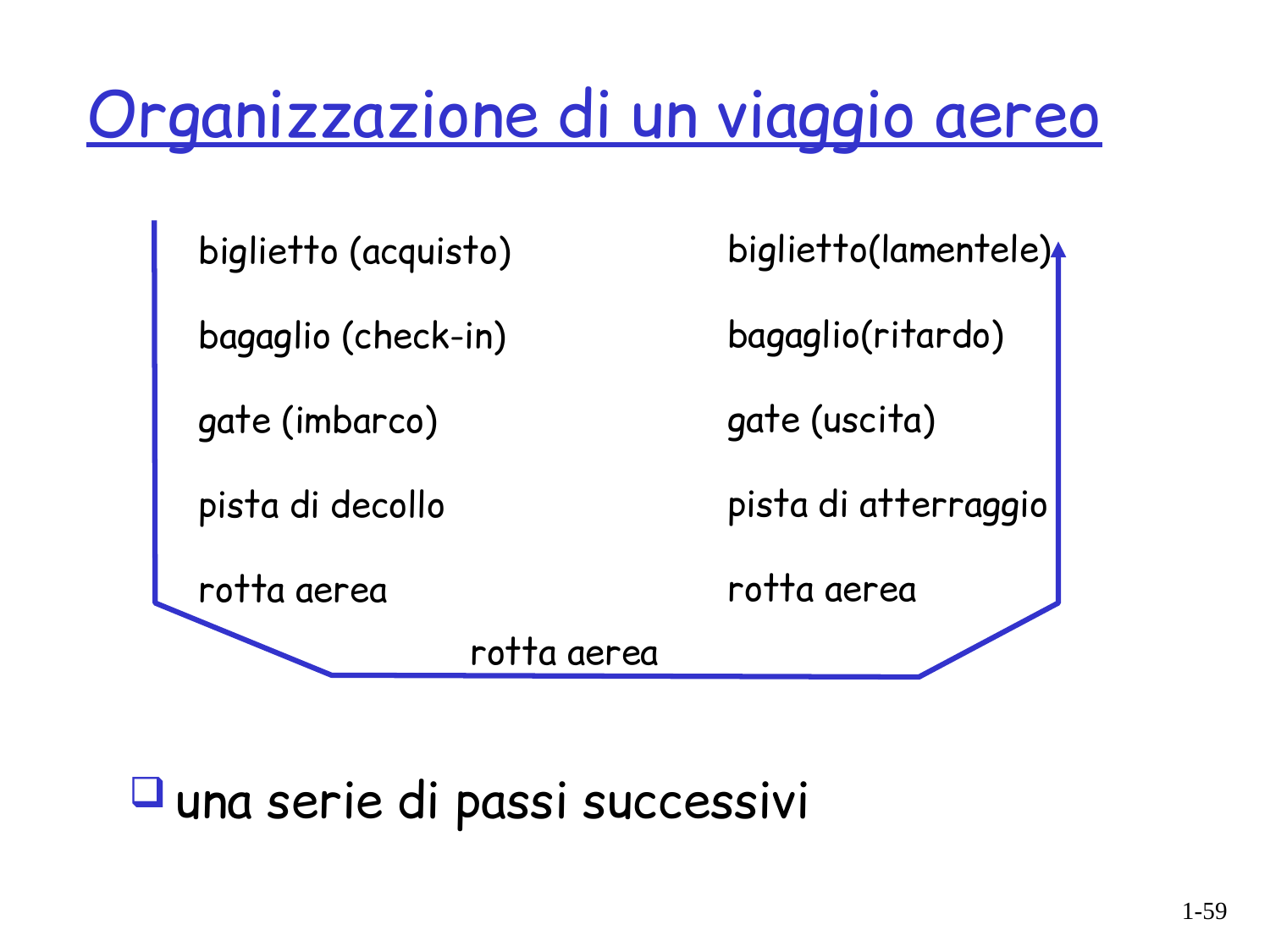

# Organizzazione di un viaggio aereo

biglietto(lamentele)

bagaglio(ritardo)

gate (uscita)

pista di atterraggio

rotta aerea
biglietto (acquisto)

bagaglio (check-in)

gate (imbarco)

pista di decollo

rotta aerea
rotta aerea
una serie di passi successivi
1-59